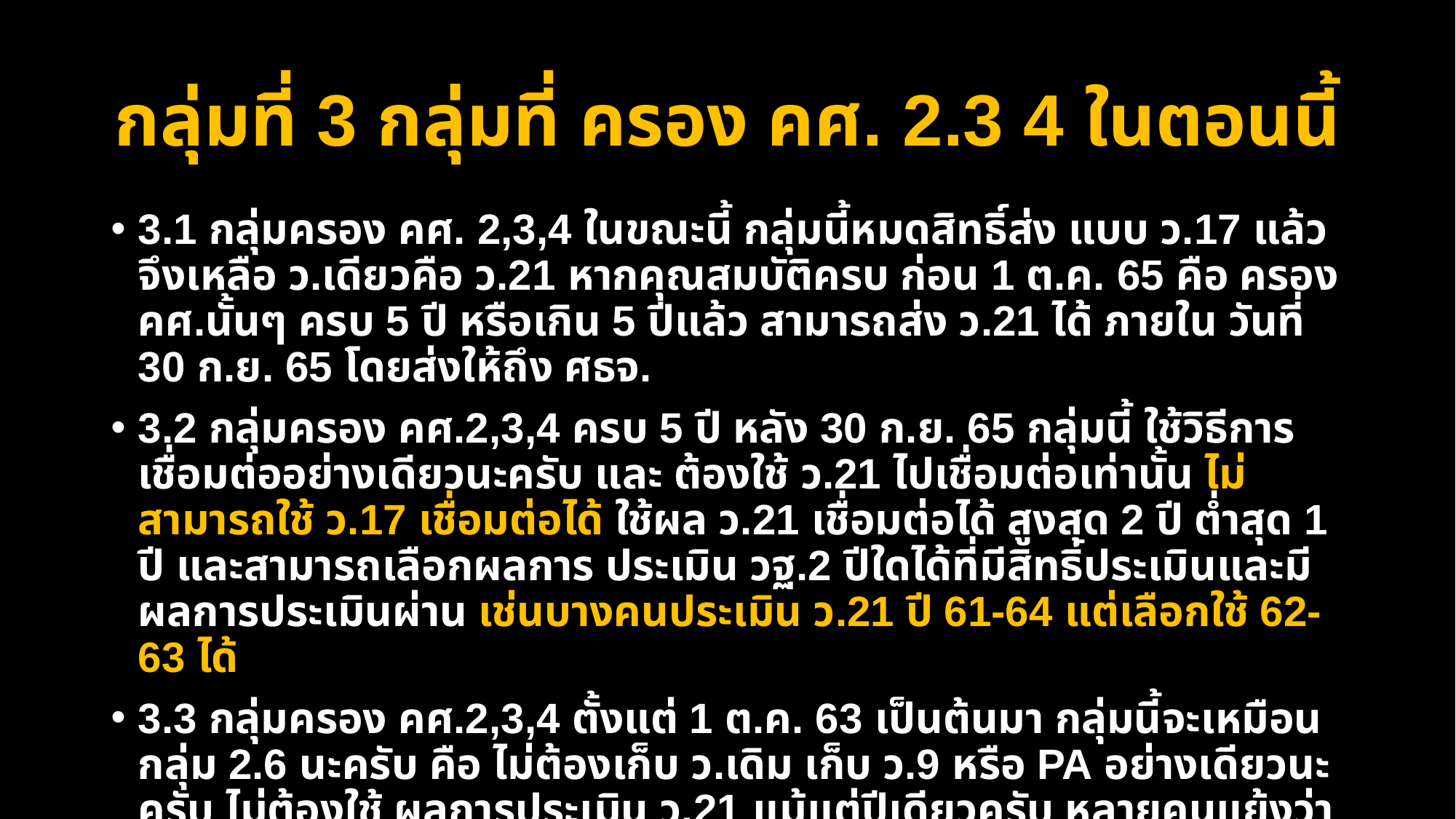

# กลุ่มที่ 3 กลุ่มที่ ครอง คศ. 2.3 4 ในตอนนี้
3.1 กลุ่มครอง คศ. 2,3,4 ในขณะนี้ กลุ่มนี้หมดสิทธิ์ส่ง แบบ ว.17 แล้ว จึงเหลือ ว.เดียวคือ ว.21 หากคุณสมบัติครบ ก่อน 1 ต.ค. 65 คือ ครอง คศ.นั้นๆ ครบ 5 ปี หรือเกิน 5 ปีแล้ว สามารถส่ง ว.21 ได้ ภายใน วันที่ 30 ก.ย. 65 โดยส่งให้ถึง ศธจ.
3.2 กลุ่มครอง คศ.2,3,4 ครบ 5 ปี หลัง 30 ก.ย. 65 กลุ่มนี้ ใช้วิธีการเชื่อมต่ออย่างเดียวนะครับ และ ต้องใช้ ว.21 ไปเชื่อมต่อเท่านั้น ไม่สามารถใช้ ว.17 เชื่อมต่อได้ ใช้ผล ว.21 เชื่อมต่อได้ สูงสุด 2 ปี ต่ำสุด 1
ปี และสามารถเลือกผลการ ประเมิน วฐ.2 ปีใดได้ที่มีสิทธิ์ประเมินและมีผลการประเมินผ่าน เช่นบางคนประเมิน ว.21 ปี 61-64 แต่เลือกใช้ 62-63 ได้
3.3 กลุ่มครอง คศ.2,3,4 ตั้งแต่ 1 ต.ค. 63 เป็นต้นมา กลุ่มนี้จะเหมือนกลุ่ม 2.6 นะครับ คือ ไม่ต้องเก็บ ว.เดิม เก็บ ว.9 หรือ PA อย่างเดียวนะครับ ไม่ต้องใช้ ผลการประเมิน ว.21 แม้แต่ปีเดียวครับ หลายคนแย้งว่า หากไม่ประเมิน ว.21 ไว้ ก็ จะเสียเวลา ก่อน 1 ต.ค. 64 ลองไปดูตามข้อ 2.6 อีก รอบ